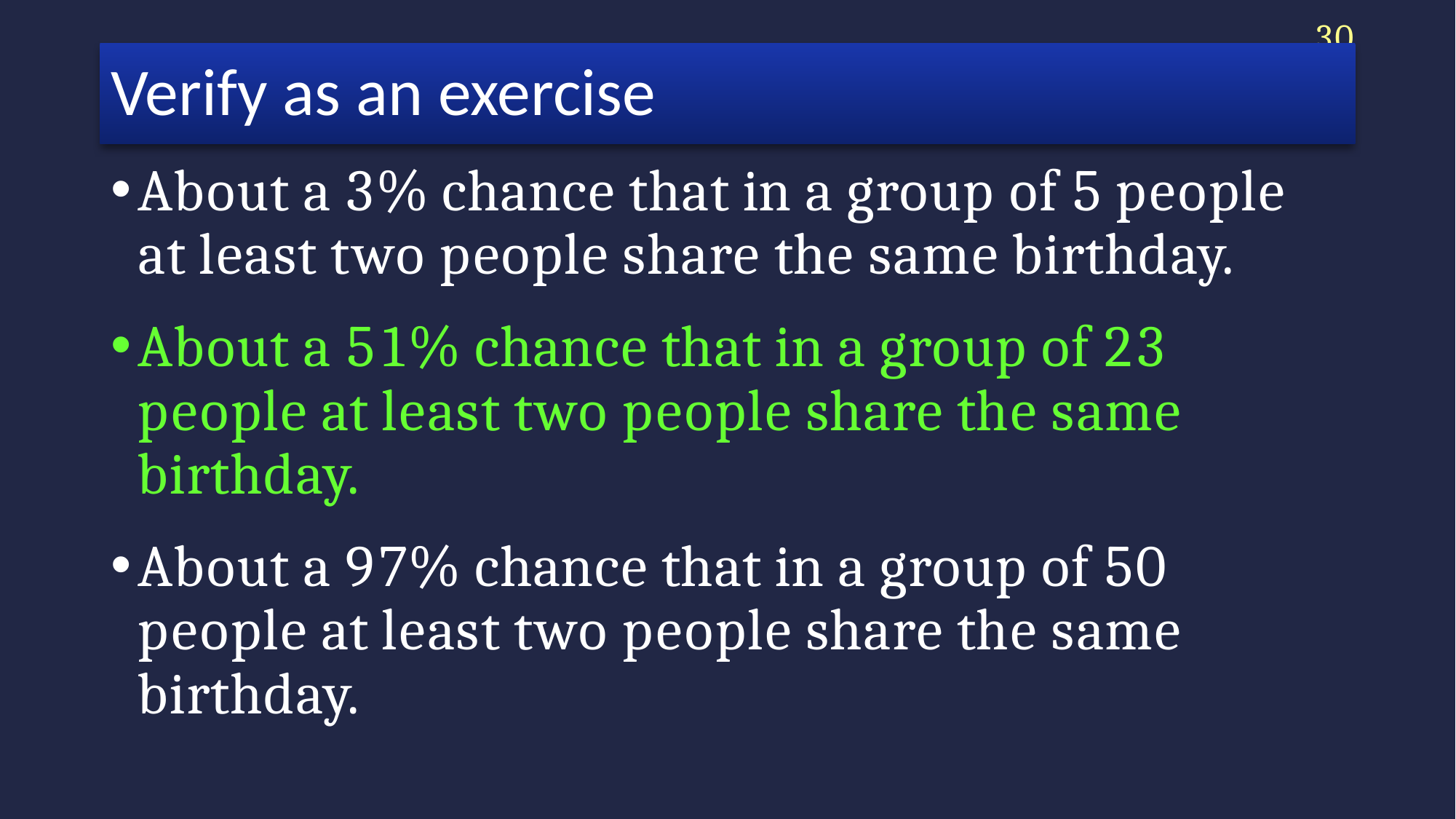

30
# Verify as an exercise
About a 3% chance that in a group of 5 people at least two people share the same birthday.
About a 51% chance that in a group of 23 people at least two people share the same birthday.
About a 97% chance that in a group of 50 people at least two people share the same birthday.